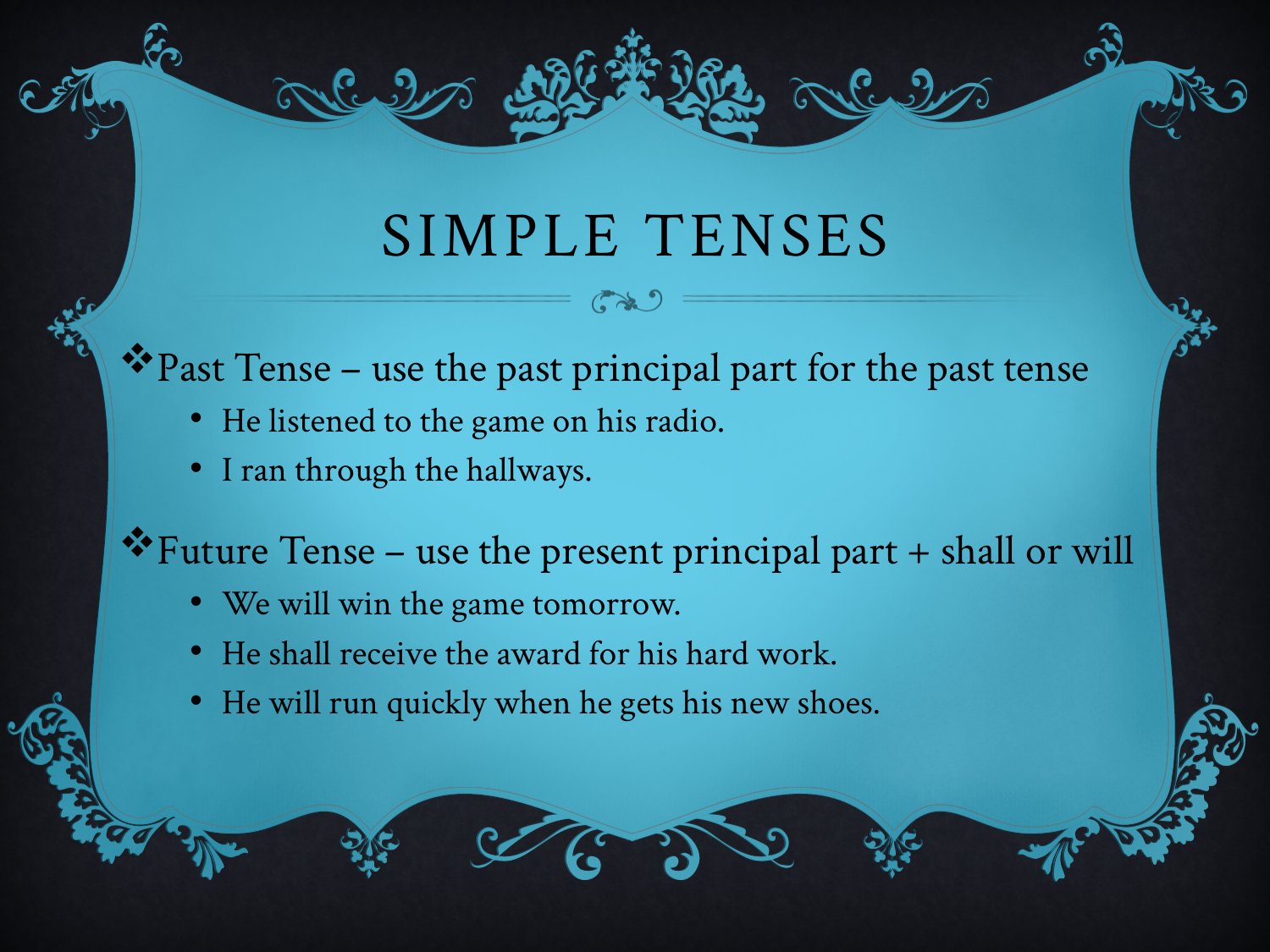

# simple tenses
Past Tense – use the past principal part for the past tense
He listened to the game on his radio.
I ran through the hallways.
Future Tense – use the present principal part + shall or will
We will win the game tomorrow.
He shall receive the award for his hard work.
He will run quickly when he gets his new shoes.